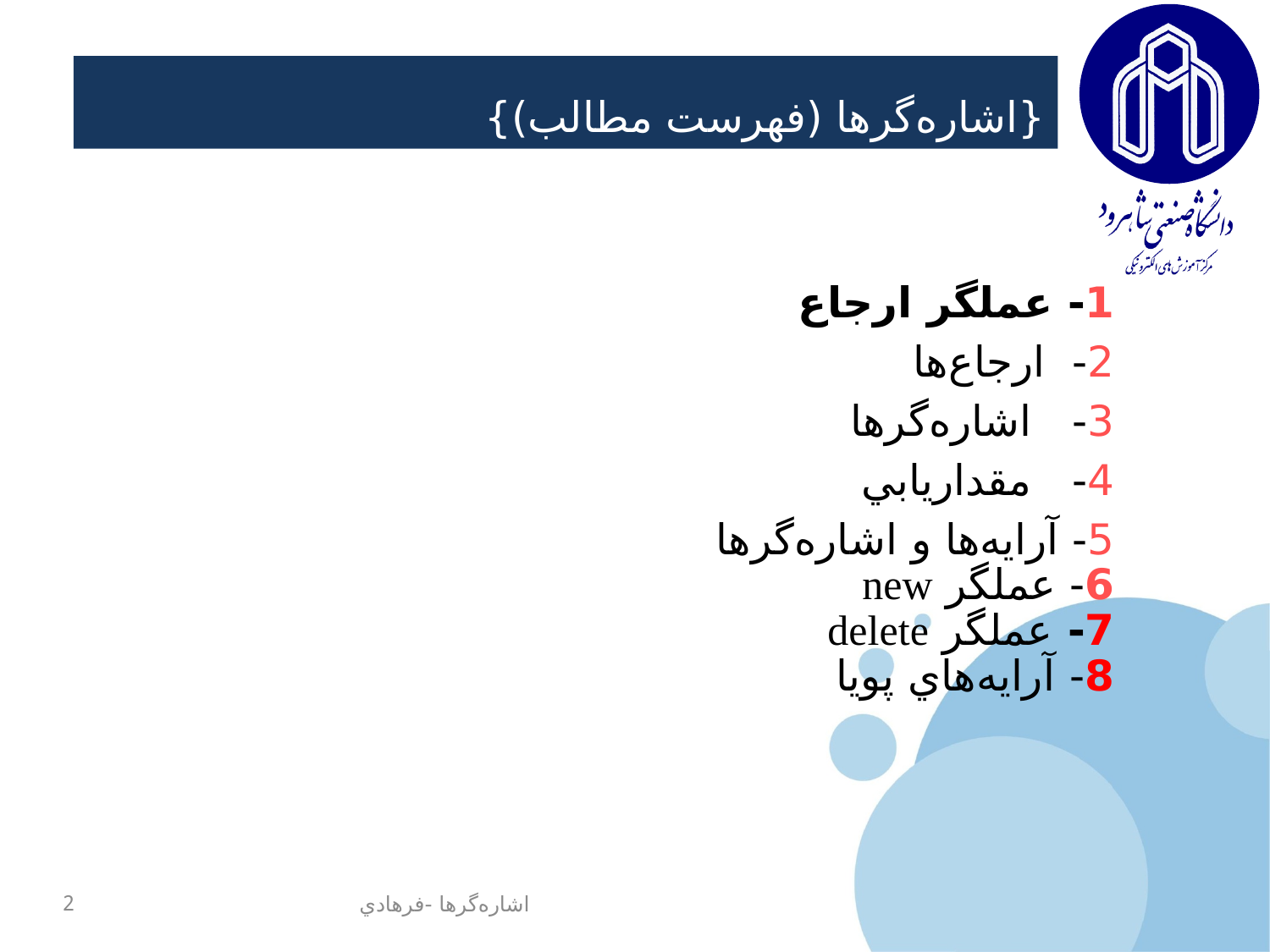

# {اشاره‌گرها (فهرست مطالب)}
1- عملگر ارجاع
2-  ارجاع‌ها
3-   اشاره‌گرها
4-   مقداريابي
5- آرايه‌ها و اشاره‌گرها
6- عملگر new
7- عملگر delete
8- آرايه‌هاي‌ پويا

2
اشاره‌گرها -فرهادي